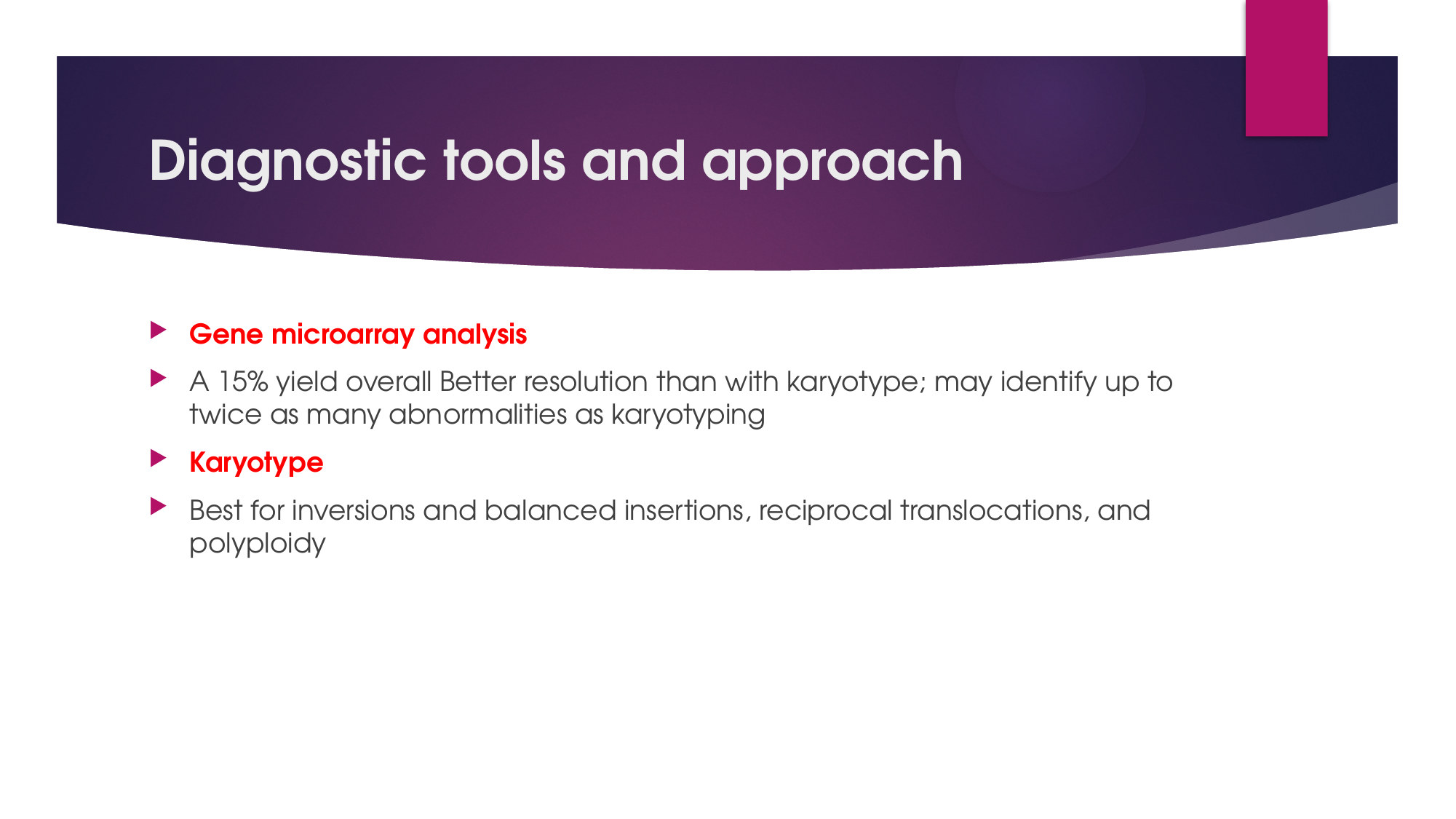

# Diagnostic tools and approach
Gene microarray analysis
A 15% yield overall Better resolution than with karyotype; may identify up to twice as many abnormalities as karyotyping
Karyotype
Best for inversions and balanced insertions, reciprocal translocations, and polyploidy